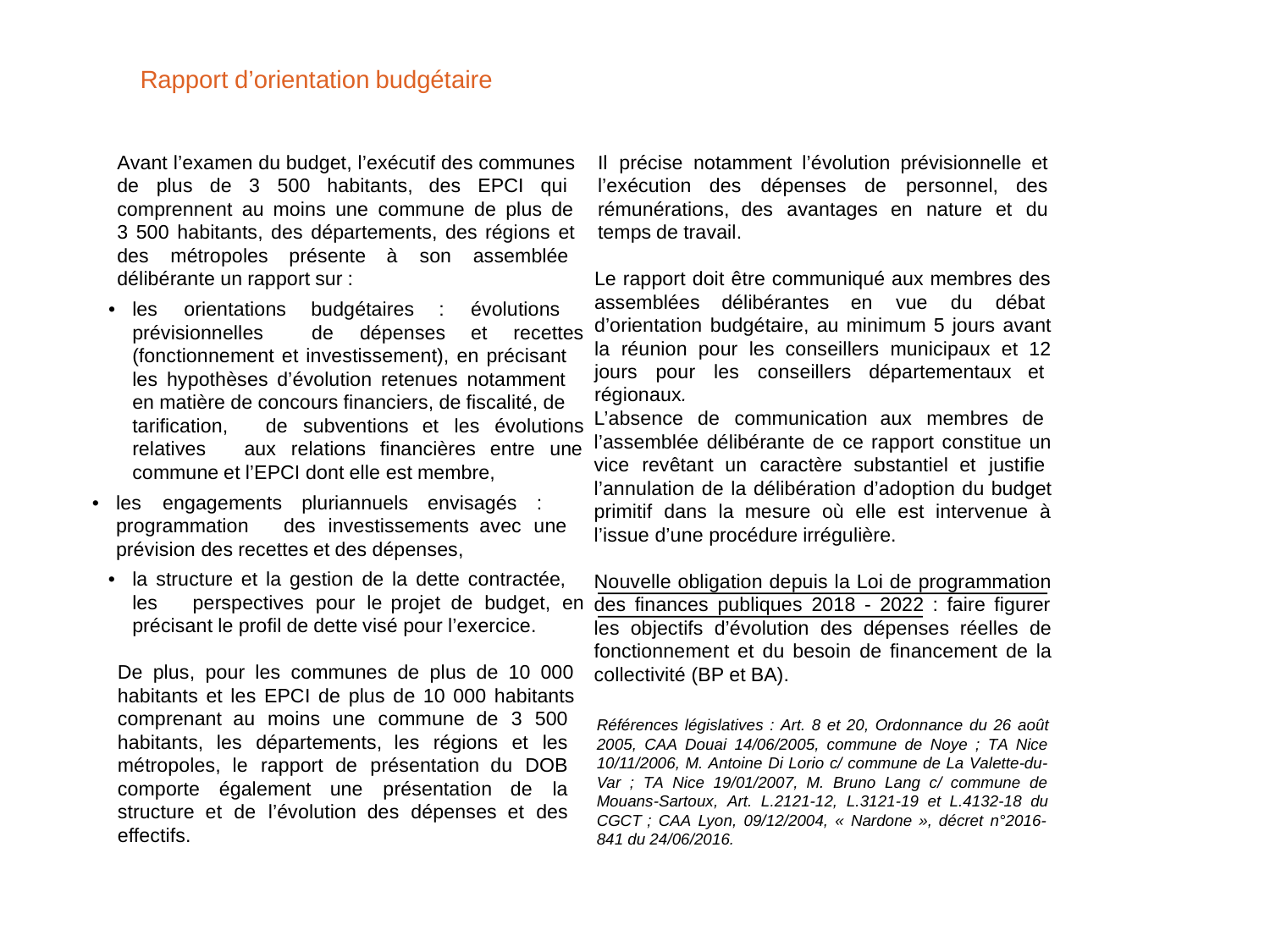

Rapportd’orientationbudgétaire
Avantl’examendubudget,l’exécutifdescommunes
de	plus	de	3	500	habitants,	des	EPCI	qui
comprennentaumoinsunecommunedeplusde
3500habitants,desdépartements,desrégionset
des	métropoles	présente	à	son	assemblée
délibéranteunrapportsur:
Il	précise	notamment	l’évolution	prévisionnelle	et
l’exécution	des	dépenses	de	personnel,	des
rémunérations,	des	avantages	en	nature	et	du
tempsdetravail.
Lerapportdoitêtrecommuniquéauxmembresdes
assemblées	délibérantes	en	vue	du	débat
d’orientationbudgétaire,auminimum5joursavant
laréunionpourlesconseillersmunicipauxet12
jours	pour	les	conseillers	départementaux	et
régionaux.
•	les	orientations	budgétaires	:	évolutions
prévisionnelles	de	dépenses	et	recettes
(fonctionnementetinvestissement),enprécisant
leshypothèsesd’évolutionretenuesnotamment
enmatièredeconcoursfinanciers,defiscalité,de
tarification,	de	subventions	et	les	évolutions
relatives	aux	relations	financières	entre	une
communeetl’EPCIdontelleestmembre,
L’absence	de	communication	aux	membres	de
l’assembléedélibérantedecerapportconstitueun
vice	revêtant	un	caractère	substantiel	et	justifie
l’annulationdeladélibérationd’adoptiondubudget
primitifdanslamesureoùelleestintervenueà
l’issued’uneprocédureirrégulière.
•	les	engagements	pluriannuels	envisagés	:
programmation	des	investissements	avec	une
prévisiondesrecettesetdesdépenses,
•	lastructureetlagestiondeladettecontractée,
les	perspectivespourle	projet	debudget,en
précisantleprofildedettevisépourl’exercice.
NouvelleobligationdepuislaLoideprogrammation
desfinancespubliques2018-2022:fairefigurer
lesobjectifsd’évolutiondesdépensesréellesde
fonctionnementetdubesoindefinancementdela
collectivité(BPetBA).

Deplus,pourlescommunesdeplusde10000
habitantsetlesEPCIdeplusde10000habitants
comprenant	au	moins	une	commune	de	3	500
habitants,	les	départements,	les	régions	et	les
métropoles,	le	rapport	de	présentation	du	DOB
comporte	également	une	présentation	de	la
structure	et	de	l’évolution	des	dépenses	et	des
effectifs.
Référenceslégislatives:Art.8et20,Ordonnancedu26août
2005,CAADouai14/06/2005,communedeNoye;TANice
10/11/2006,M.AntoineDiLorioc/communedeLaValette-du-
Var;TANice19/01/2007,M.BrunoLangc/communede
Mouans-Sartoux,Art.L.2121-12,L.3121-19etL.4132-18du
CGCT;CAALyon,09/12/2004,«Nardone»,décretn°2016-
841du24/06/2016.